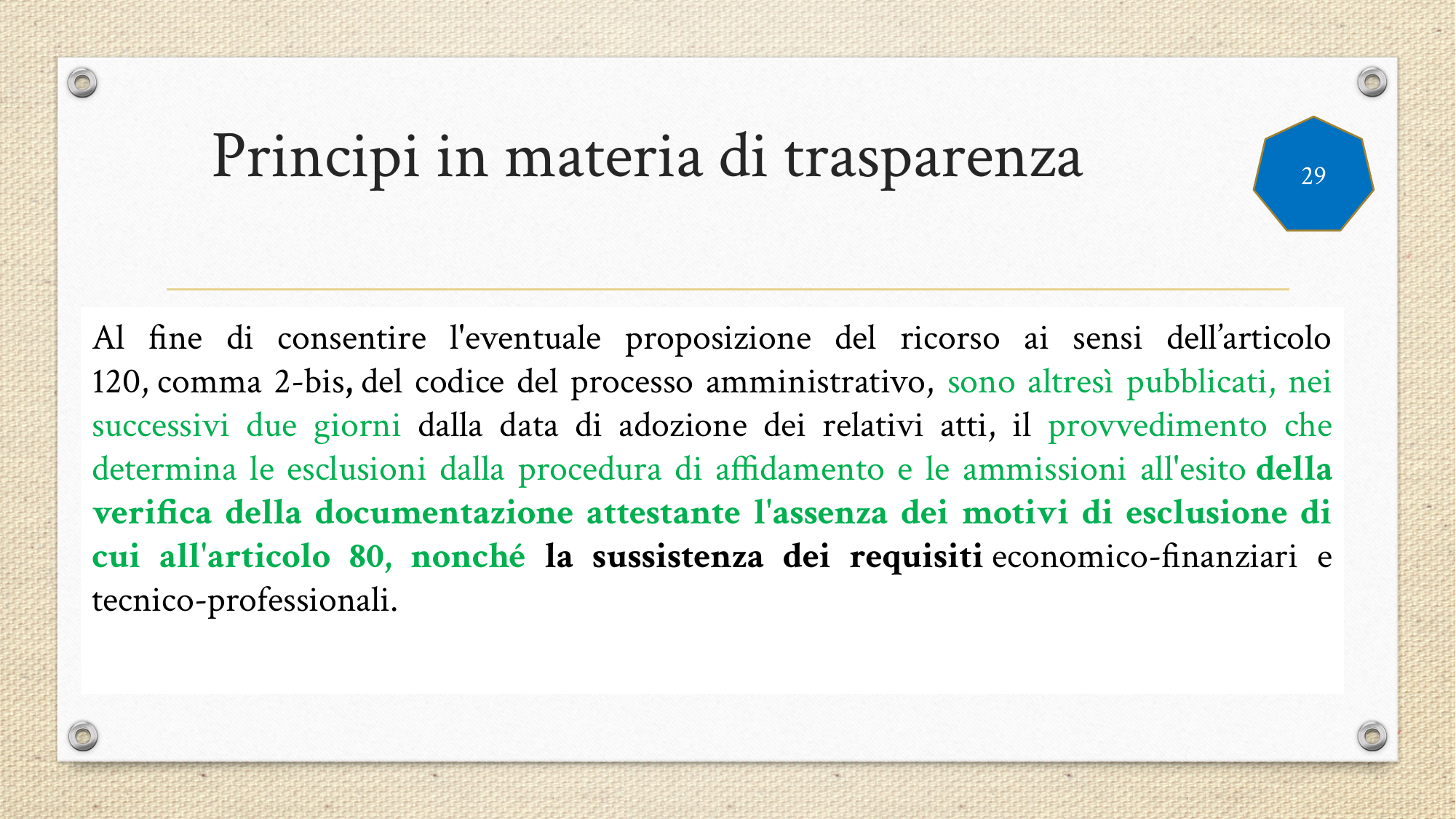

# Principi in materia di trasparenza
29
Al fine di consentire l'eventuale proposizione del ricorso ai sensi dell’articolo 120, comma 2-bis, del codice del processo amministrativo, sono altresì pubblicati, nei successivi due giorni dalla data di adozione dei relativi atti, il provvedimento che determina le esclusioni dalla procedura di affidamento e le ammissioni all'esito della verifica della documentazione attestante l'assenza dei motivi di esclusione di cui all'articolo 80, nonché la sussistenza dei requisiti economico-finanziari e tecnico-professionali.